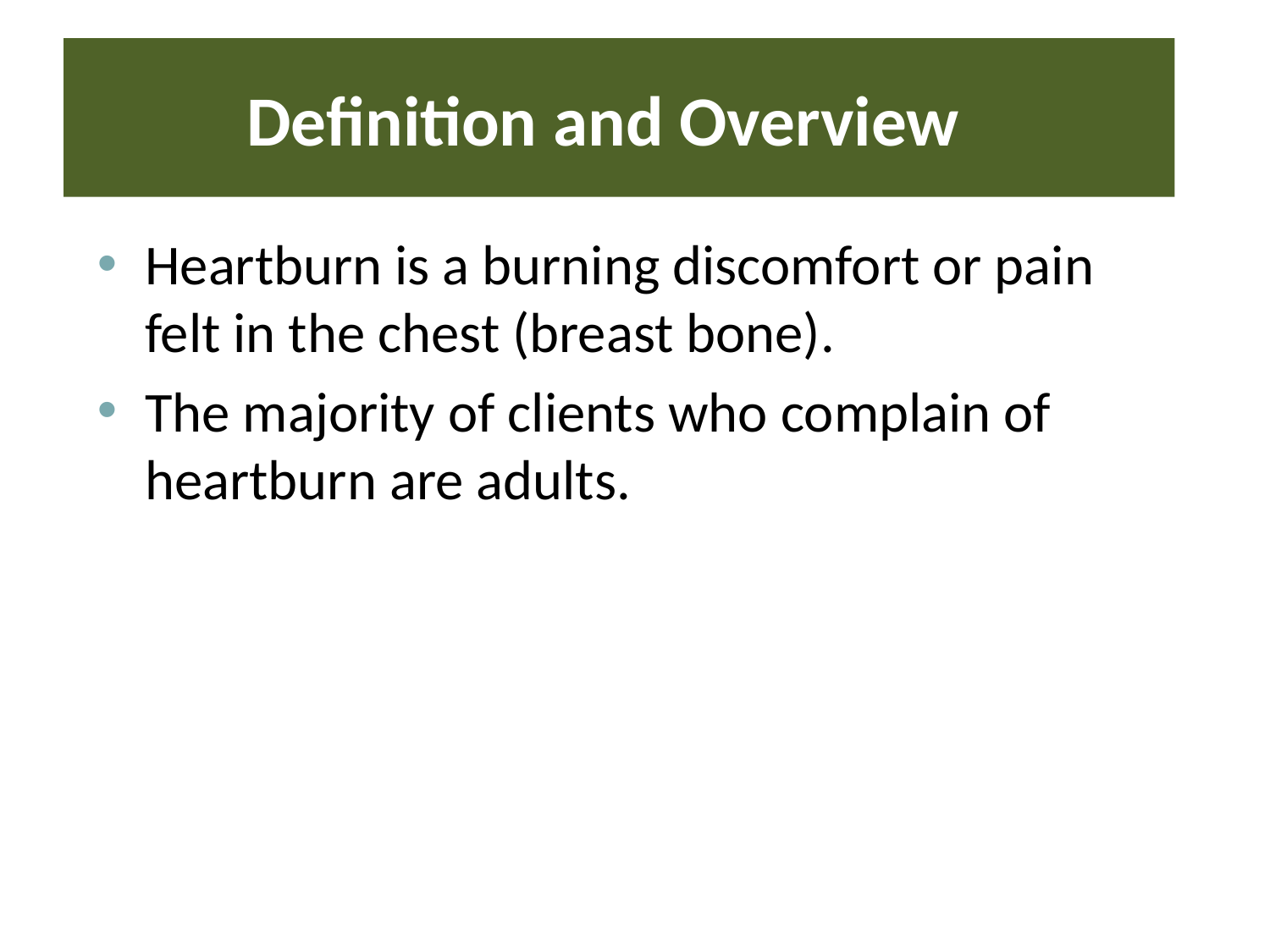

# Definition and Overview
Heartburn is a burning discomfort or pain felt in the chest (breast bone).
The majority of clients who complain of heartburn are adults.